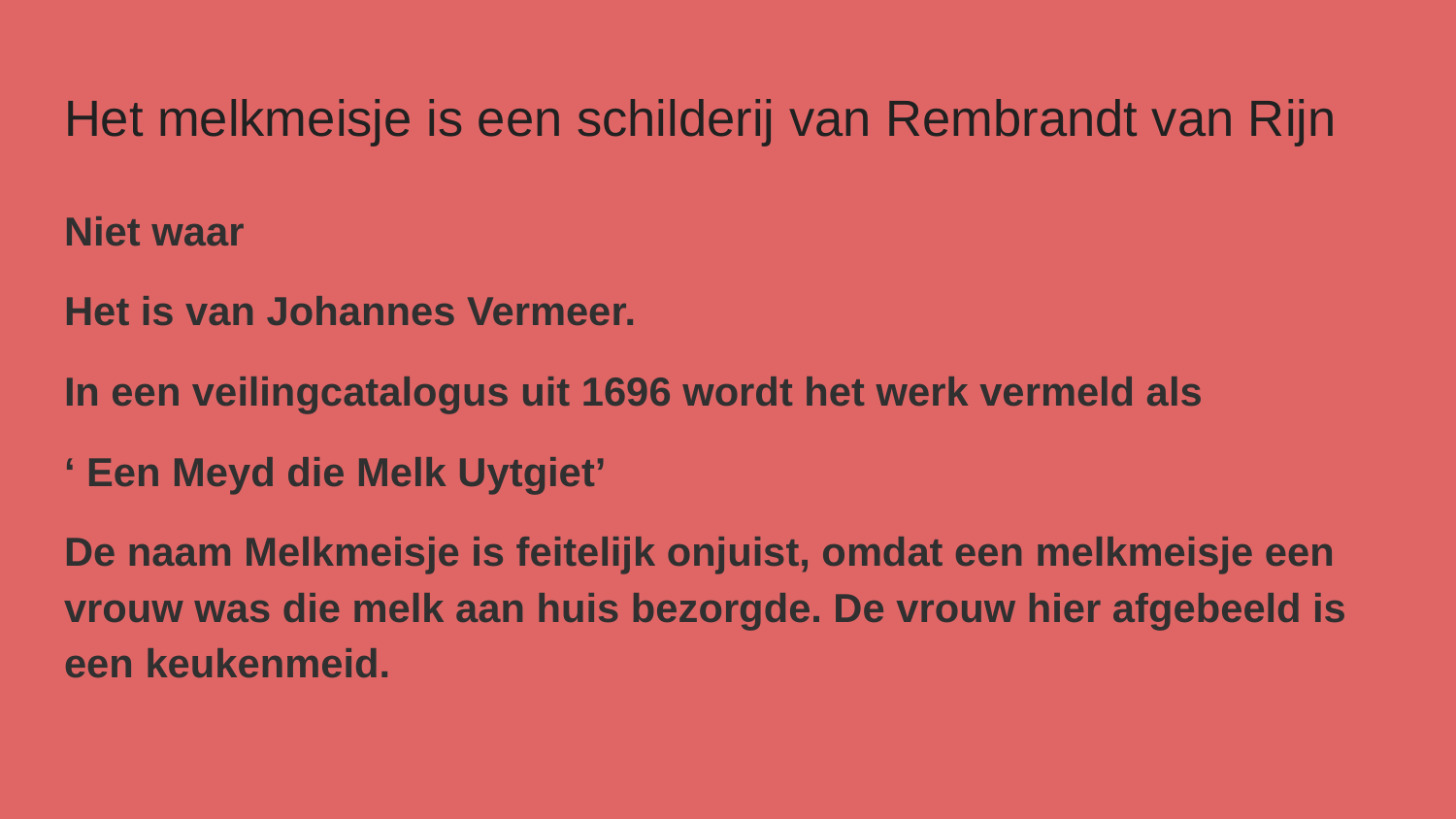

# Het melkmeisje is een schilderij van Rembrandt van Rijn
Niet waar
Het is van Johannes Vermeer.
In een veilingcatalogus uit 1696 wordt het werk vermeld als
‘ Een Meyd die Melk Uytgiet’
De naam Melkmeisje is feitelijk onjuist, omdat een melkmeisje een vrouw was die melk aan huis bezorgde. De vrouw hier afgebeeld is een keukenmeid.